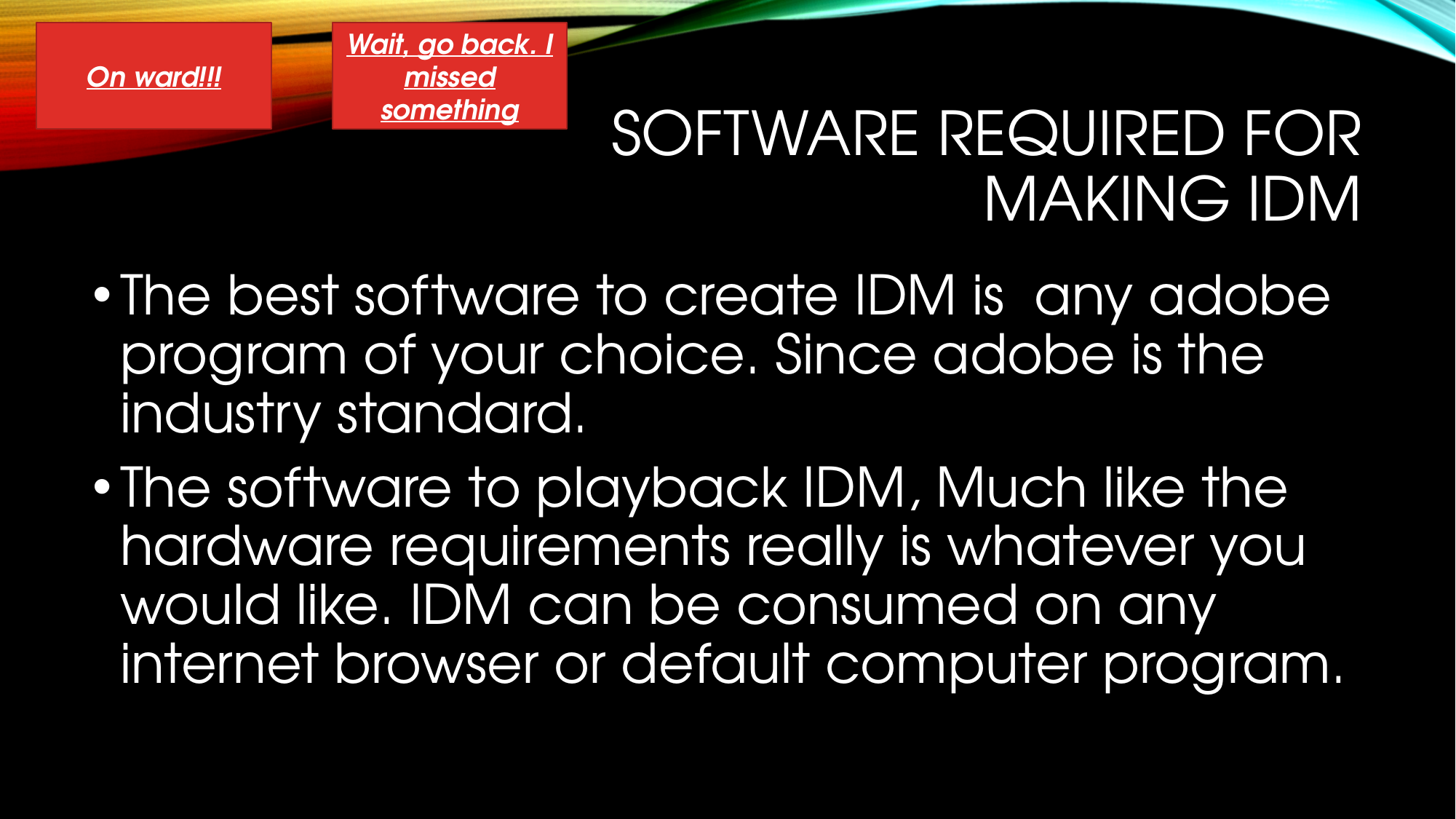

On ward!!!
Wait, go back. I missed something
# Software Required for making IDM
The best software to create IDM is  any adobe program of your choice. Since adobe is the industry standard.
The software to playback IDM, Much like the hardware requirements really is whatever you would like. IDM can be consumed on any internet browser or default computer program.